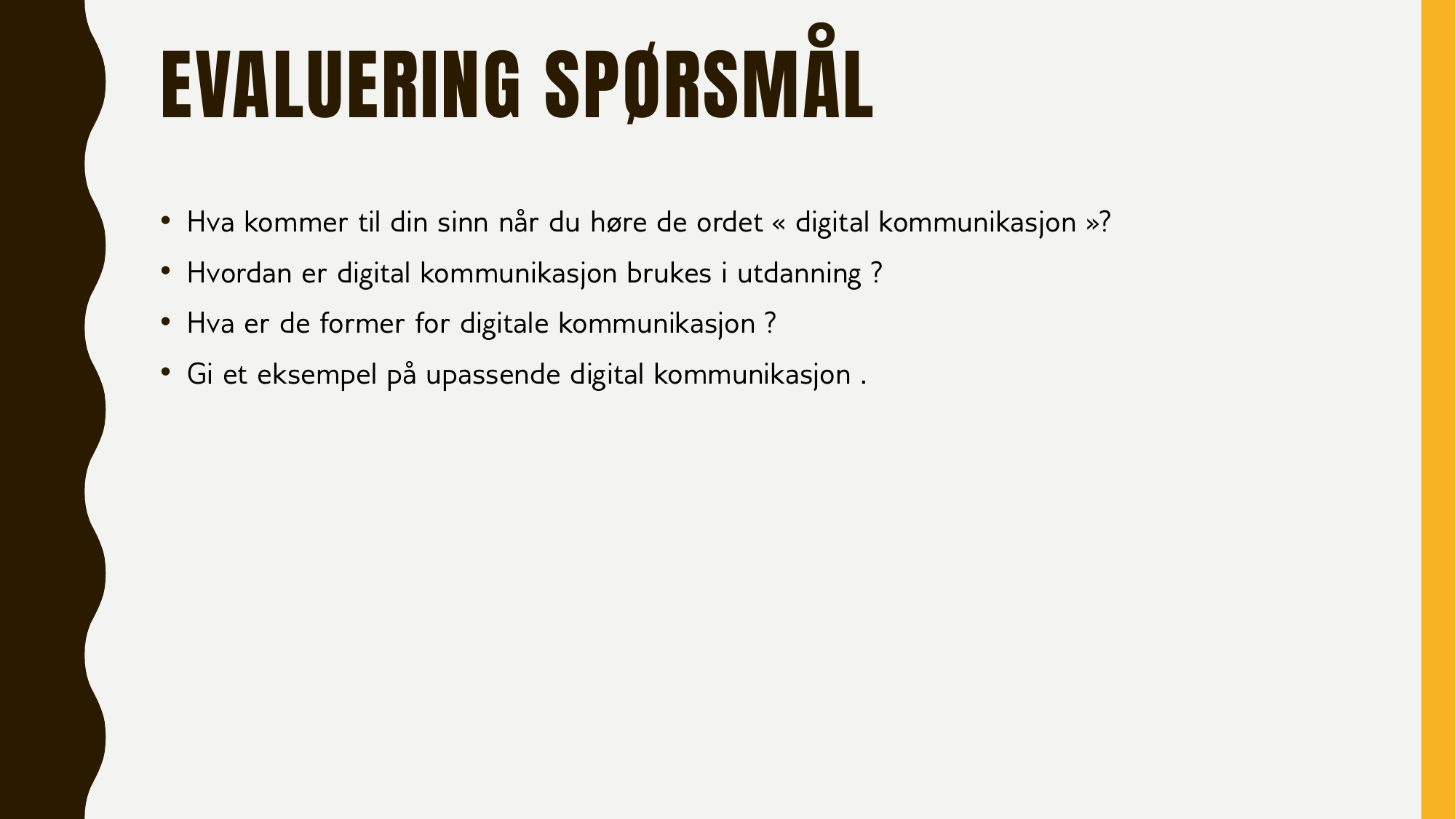

# Evaluering spørsmål
Hva kommer til din sinn når du høre de ordet « digital kommunikasjon »?
Hvordan er digital kommunikasjon brukes i utdanning ?
Hva er de former for digitale kommunikasjon ?
Gi et eksempel på upassende digital kommunikasjon .